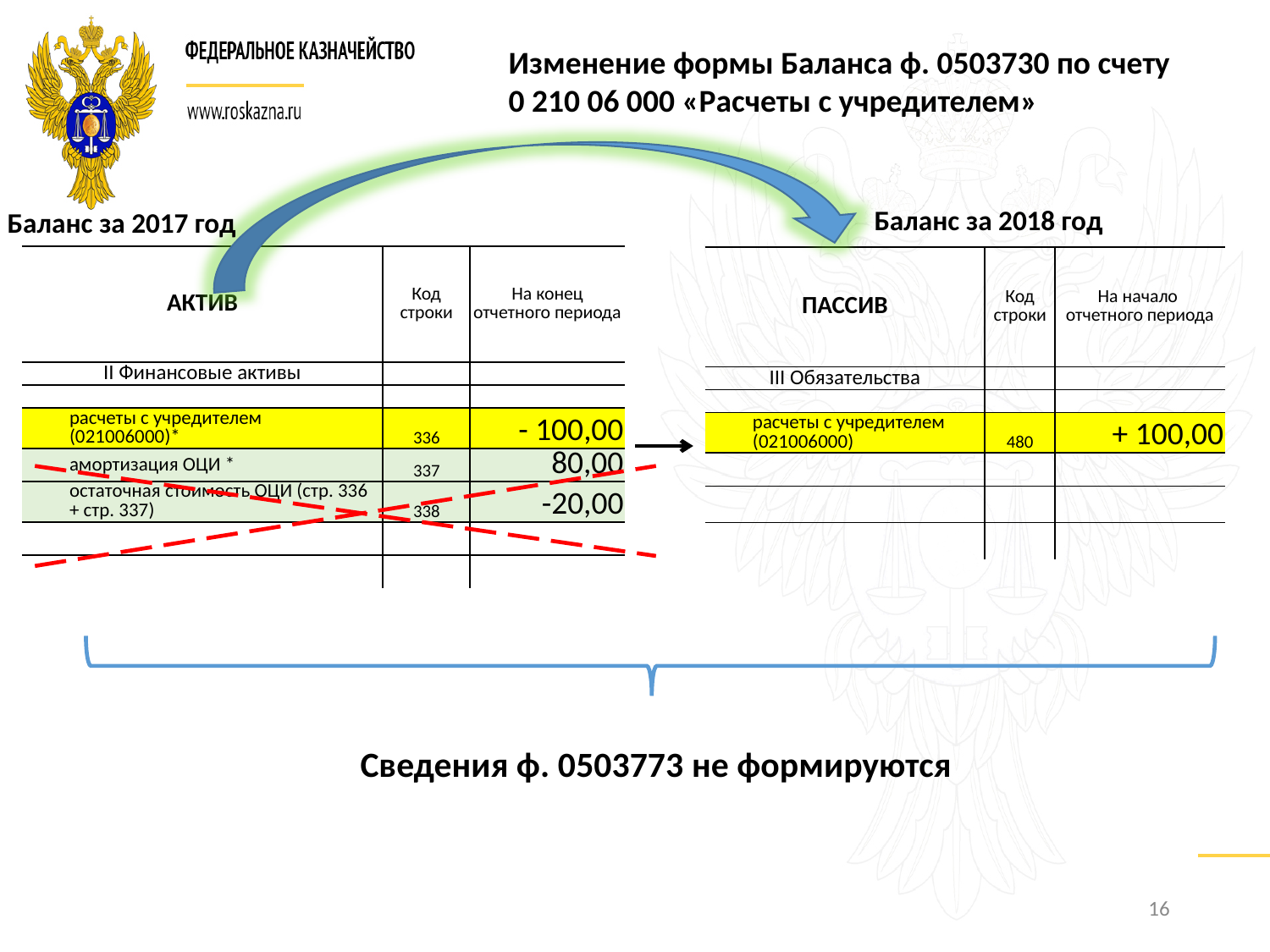

Изменение формы Баланса ф. 0503730 по счету 0 210 06 000 «Расчеты с учредителем»

Баланс за 2018 год
Баланс за 2017 год
| АКТИВ | Код строки | На конец отчетного периода |
| --- | --- | --- |
| II Финансовые активы |  |  |
|  |  |  |
| расчеты с учредителем (021006000)\* | 336 | - 100,00 |
| амортизация ОЦИ \* | 337 | 80,00 |
| остаточная стоимость ОЦИ (стр. 336 + стр. 337) | 338 | -20,00 |
|  |  |  |
|  |  |  |
| ПАССИВ | Код строки | На начало отчетного периода |
| --- | --- | --- |
| III Обязательства |  |  |
|  |  |  |
| расчеты с учредителем (021006000) | 480 | + 100,00 |
|  |  |  |
|  |  |  |
|  |  |  |
Сведения ф. 0503773 не формируются
16